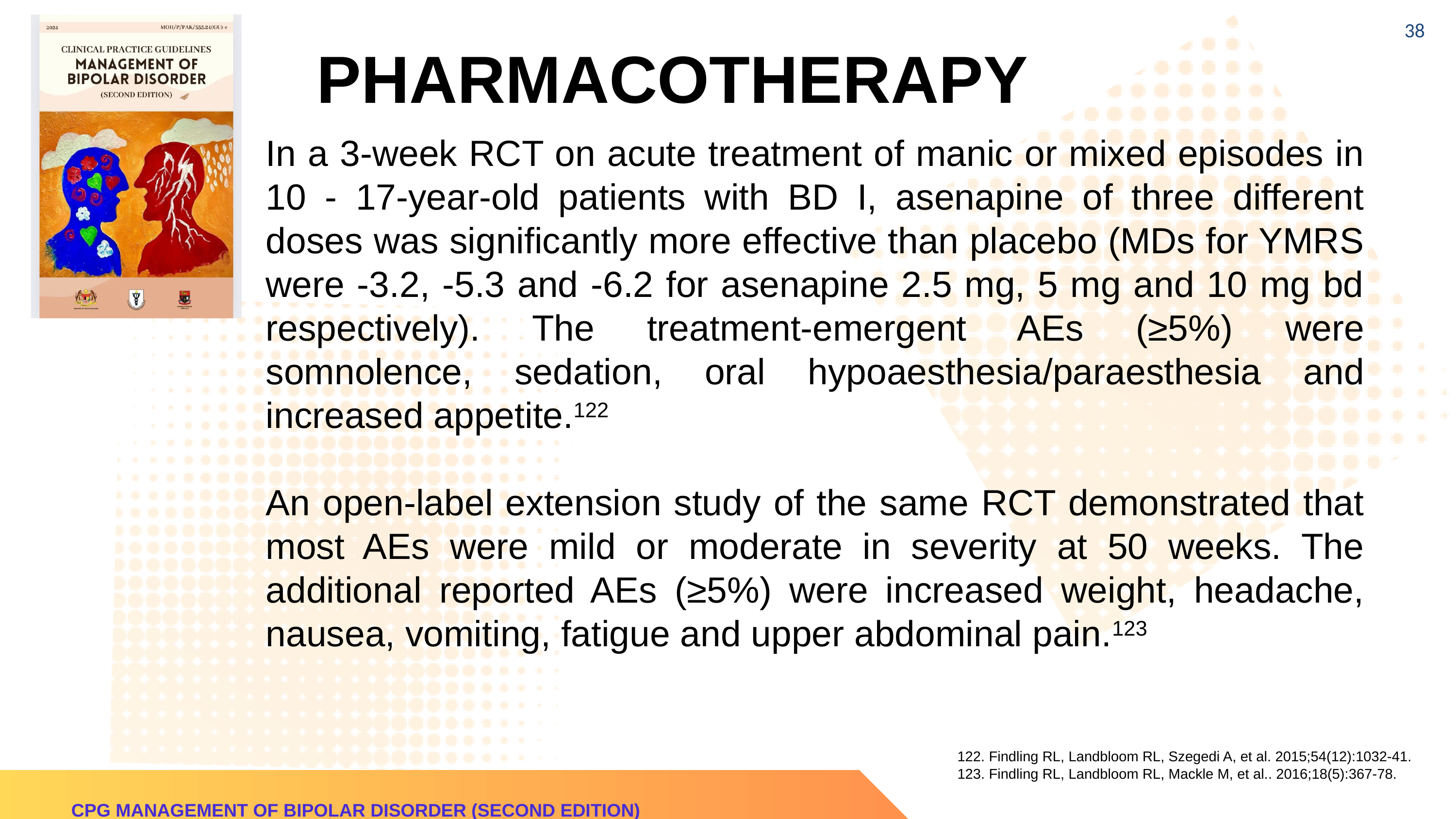

38
PHARMACOTHERAPY

In a 3-week RCT on acute treatment of manic or mixed episodes in 10 - 17-year-old patients with BD I, asenapine of three different doses was significantly more effective than placebo (MDs for YMRS were -3.2, -5.3 and -6.2 for asenapine 2.5 mg, 5 mg and 10 mg bd respectively). The treatment-emergent AEs (≥5%) were somnolence, sedation, oral hypoaesthesia/paraesthesia and increased appetite.122

An open-label extension study of the same RCT demonstrated that most AEs were mild or moderate in severity at 50 weeks. The additional reported AEs (≥5%) were increased weight, headache, nausea, vomiting, fatigue and upper abdominal pain.123

122. Findling RL, Landbloom RL, Szegedi A, et al. 2015;54(12):1032-41.
123. Findling RL, Landbloom RL, Mackle M, et al.. 2016;18(5):367-78.

CPG MANAGEMENT OF BIPOLAR DISORDER (SECOND EDITION)